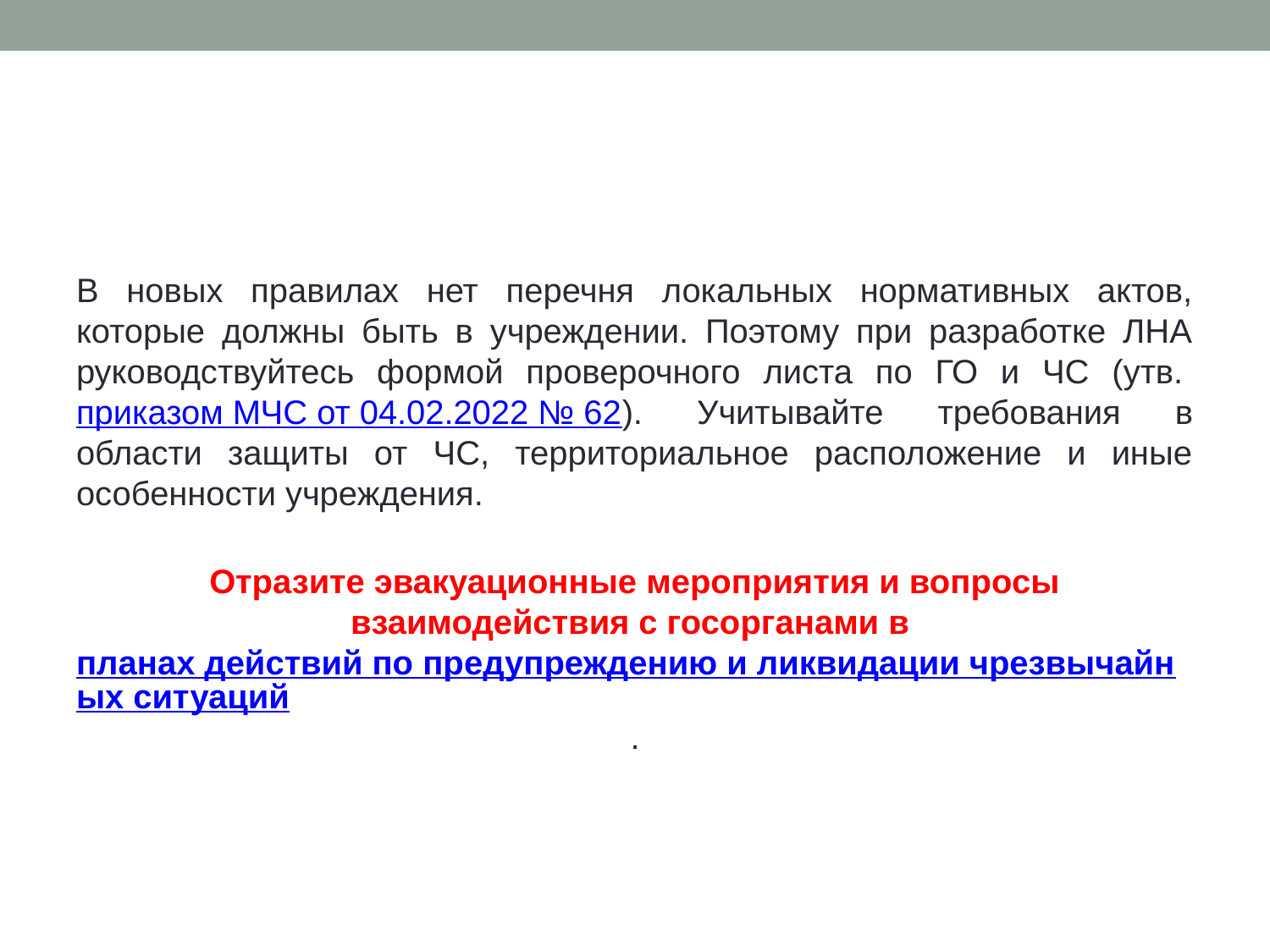

#
В новых правилах нет перечня локальных нормативных актов, которые должны быть в учреждении. Поэтому при разработке ЛНА руководствуйтесь формой проверочного листа по ГО и ЧС (утв. приказом МЧС от 04.02.2022 № 62). Учитывайте требования в области защиты от ЧС, территориальное расположение и иные особенности учреждения.
Отразите эвакуационные мероприятия и вопросы взаимодействия с госорганами в планах действий по предупреждению и ликвидации чрезвычайных ситуаций.